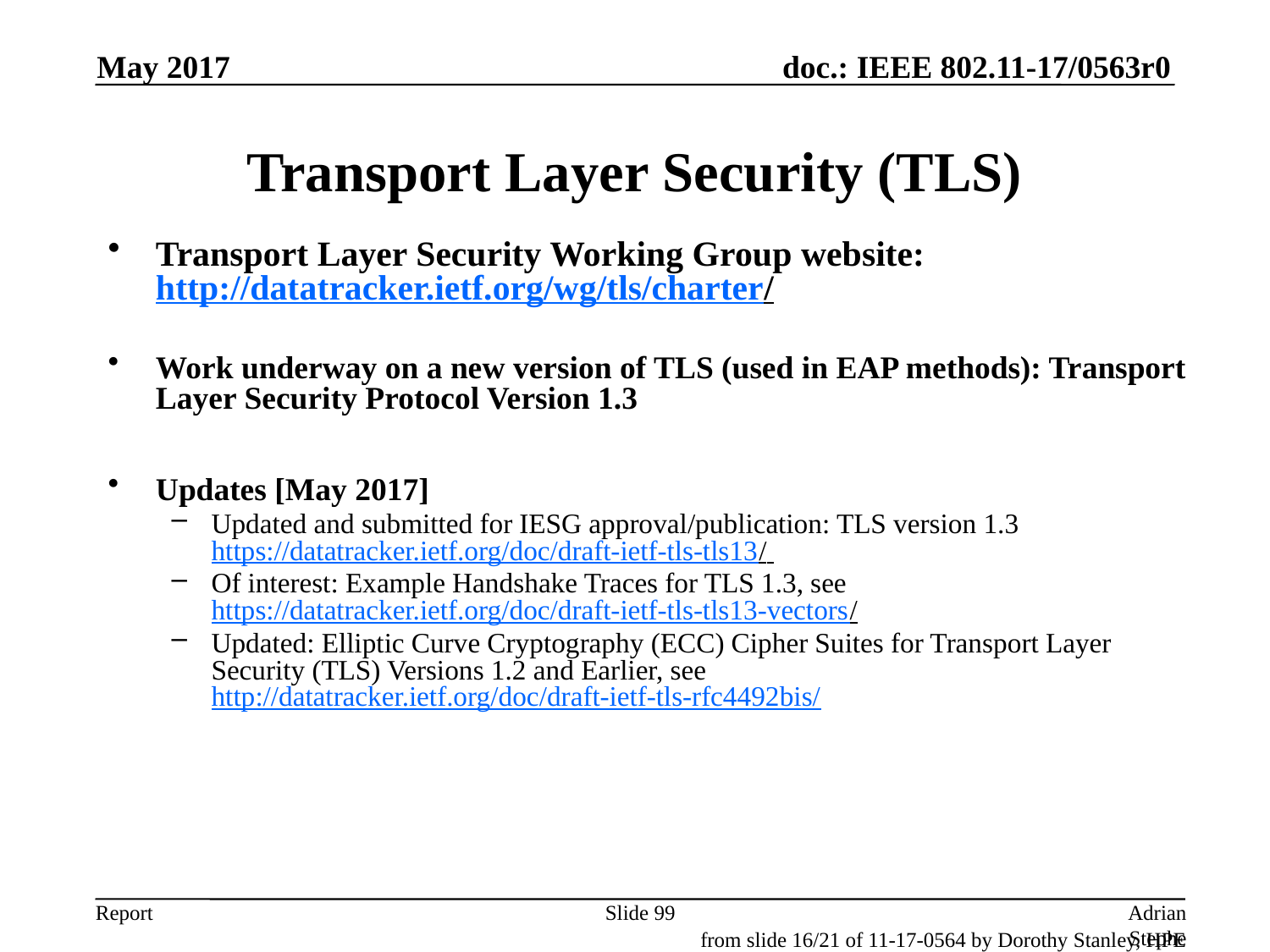

May 2017
# Transport Layer Security (TLS)
Transport Layer Security Working Group website: http://datatracker.ietf.org/wg/tls/charter/

Work underway on a new version of TLS (used in EAP methods): Transport Layer Security Protocol Version 1.3

Updates [May 2017]
Updated and submitted for IESG approval/publication: TLS version 1.3 https://datatracker.ietf.org/doc/draft-ietf-tls-tls13/
Of interest: Example Handshake Traces for TLS 1.3, see https://datatracker.ietf.org/doc/draft-ietf-tls-tls13-vectors/
Updated: Elliptic Curve Cryptography (ECC) Cipher Suites for Transport Layer Security (TLS) Versions 1.2 and Earlier, see http://datatracker.ietf.org/doc/draft-ietf-tls-rfc4492bis/

Slide 99
Adrian Stephens, Intel Corporation
from slide 16/21 of 11-17-0564 by Dorothy Stanley, HPE